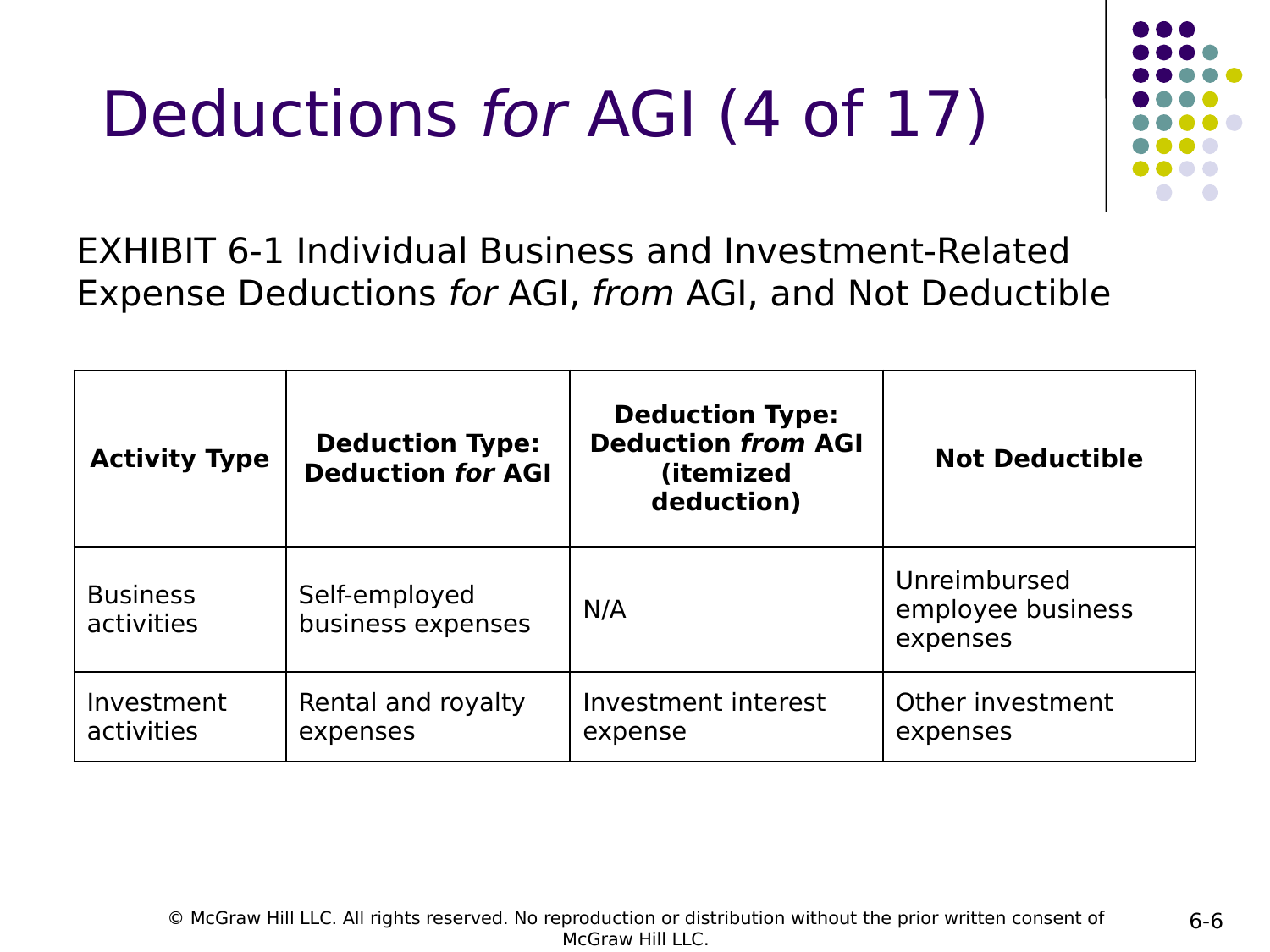

# Deductions for AGI (4 of 17)
EXHIBIT 6-1 Individual Business and Investment-Related Expense Deductions for AGI, from AGI, and Not Deductible
| Activity Type | Deduction Type: Deduction for AGI | Deduction Type: Deduction from AGI (itemized deduction) | Not Deductible |
| --- | --- | --- | --- |
| Business activities | Self-employed business expenses | N/A | Unreimbursed employee business expenses |
| Investment activities | Rental and royalty expenses | Investment interest expense | Other investment expenses |